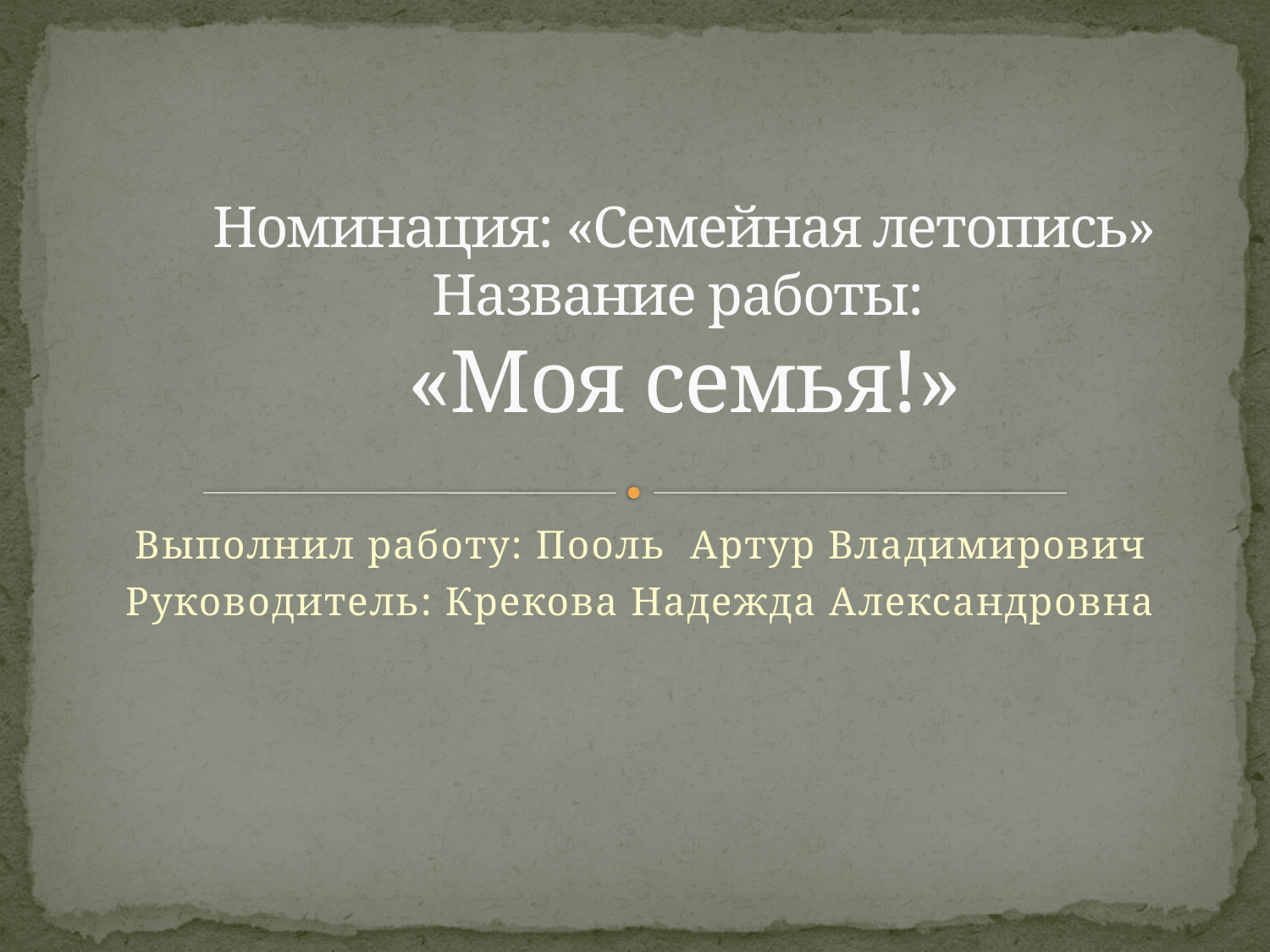

# Номинация: «Семейная летопись» Название работы: «Моя семья!»
Выполнил работу: Пооль  Артур Владимирович
Руководитель: Крекова Надежда Александровна